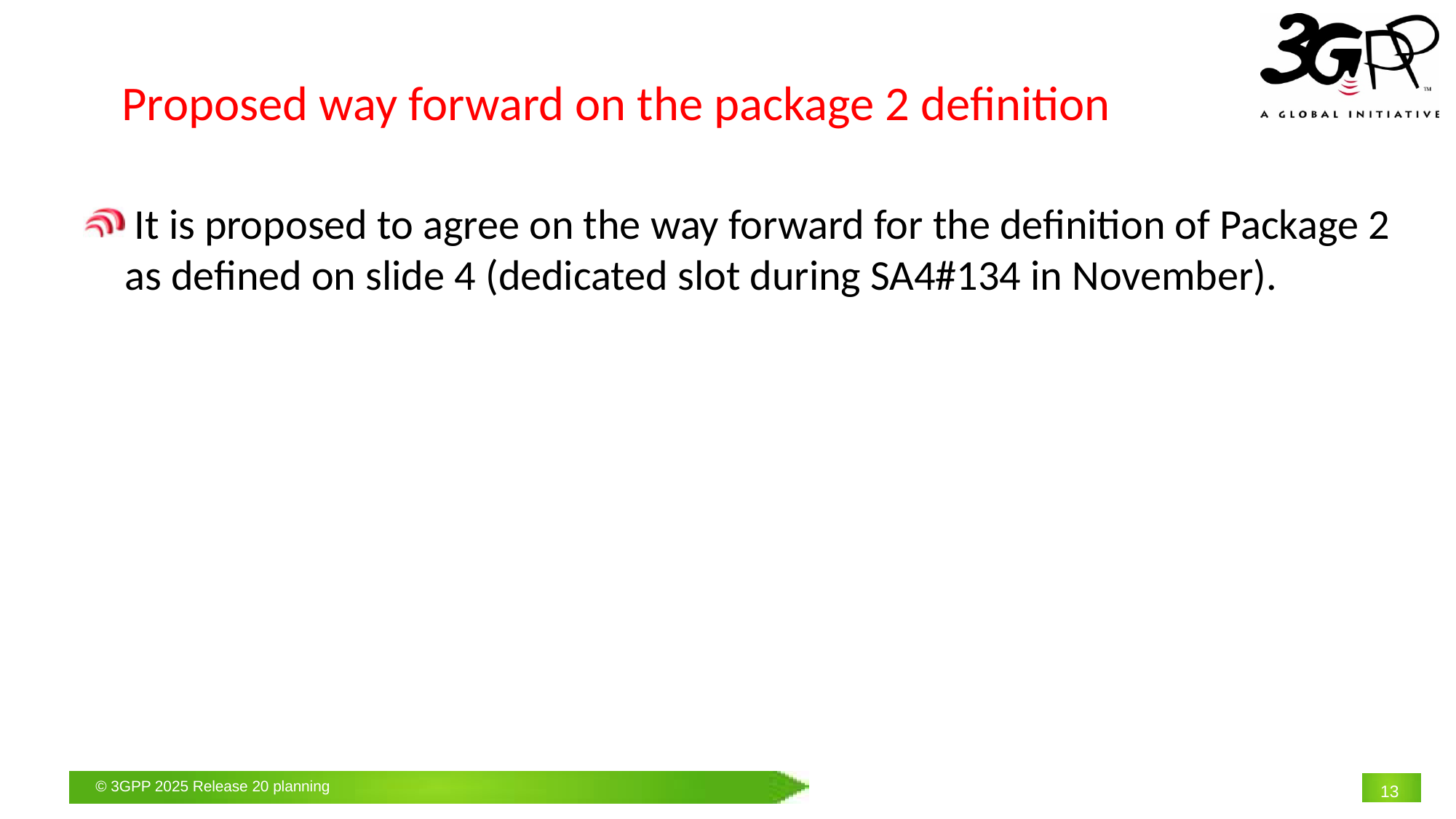

# Proposed way forward on the package 2 definition
 It is proposed to agree on the way forward for the definition of Package 2 as defined on slide 4 (dedicated slot during SA4#134 in November).

13